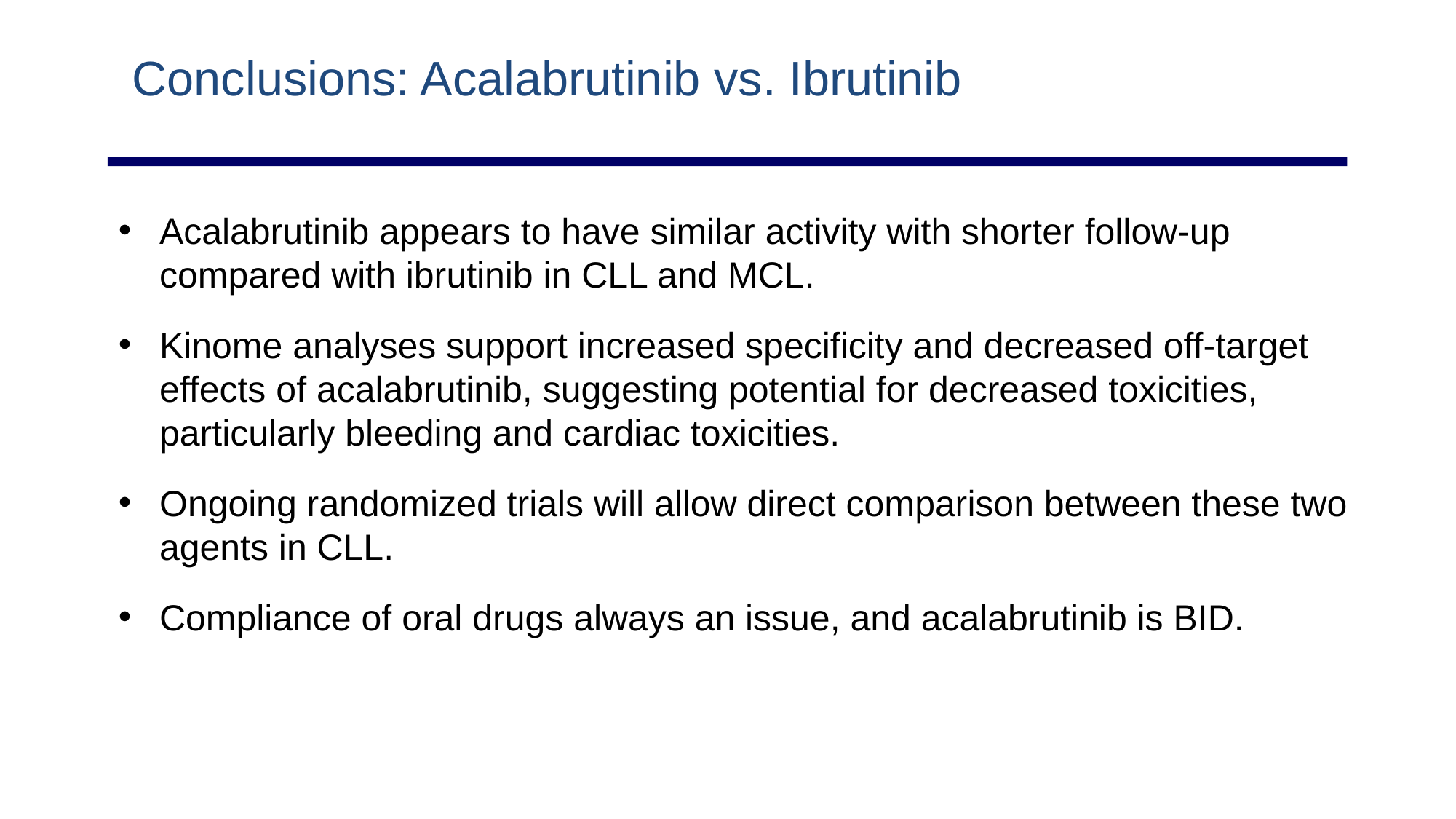

# Conclusions: Acalabrutinib vs. Ibrutinib

Acalabrutinib appears to have similar activity with shorter follow-up compared with ibrutinib in CLL and MCL.
Kinome analyses support increased specificity and decreased off-target effects of acalabrutinib, suggesting potential for decreased toxicities, particularly bleeding and cardiac toxicities.
Ongoing randomized trials will allow direct comparison between these two agents in CLL.
Compliance of oral drugs always an issue, and acalabrutinib is BID.